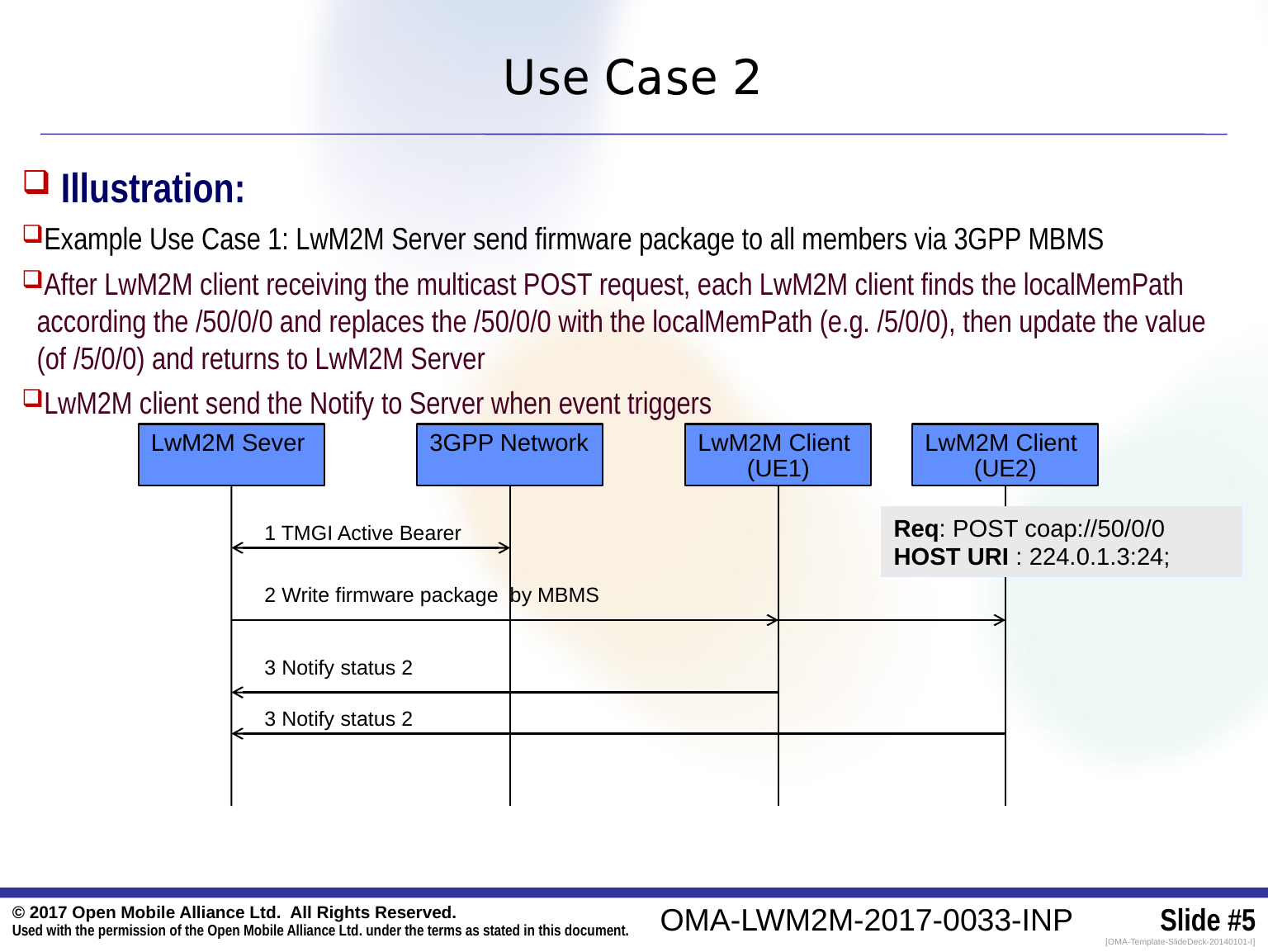

Use Case 2
 Illustration:
Example Use Case 1: LwM2M Server send firmware package to all members via 3GPP MBMS
After LwM2M client receiving the multicast POST request, each LwM2M client finds the localMemPath according the /50/0/0 and replaces the /50/0/0 with the localMemPath (e.g. /5/0/0), then update the value (of /5/0/0) and returns to LwM2M Server
LwM2M client send the Notify to Server when event triggers

LwM2M Sever
3GPP Network
LwM2M Client
(UE1)
LwM2M Client
(UE2)
Req: POST coap://50/0/0
HOST URI : 224.0.1.3:24;
1 TMGI Active Bearer
2 Write firmware package  by MBMS

3 Notify status 2

3 Notify status 2